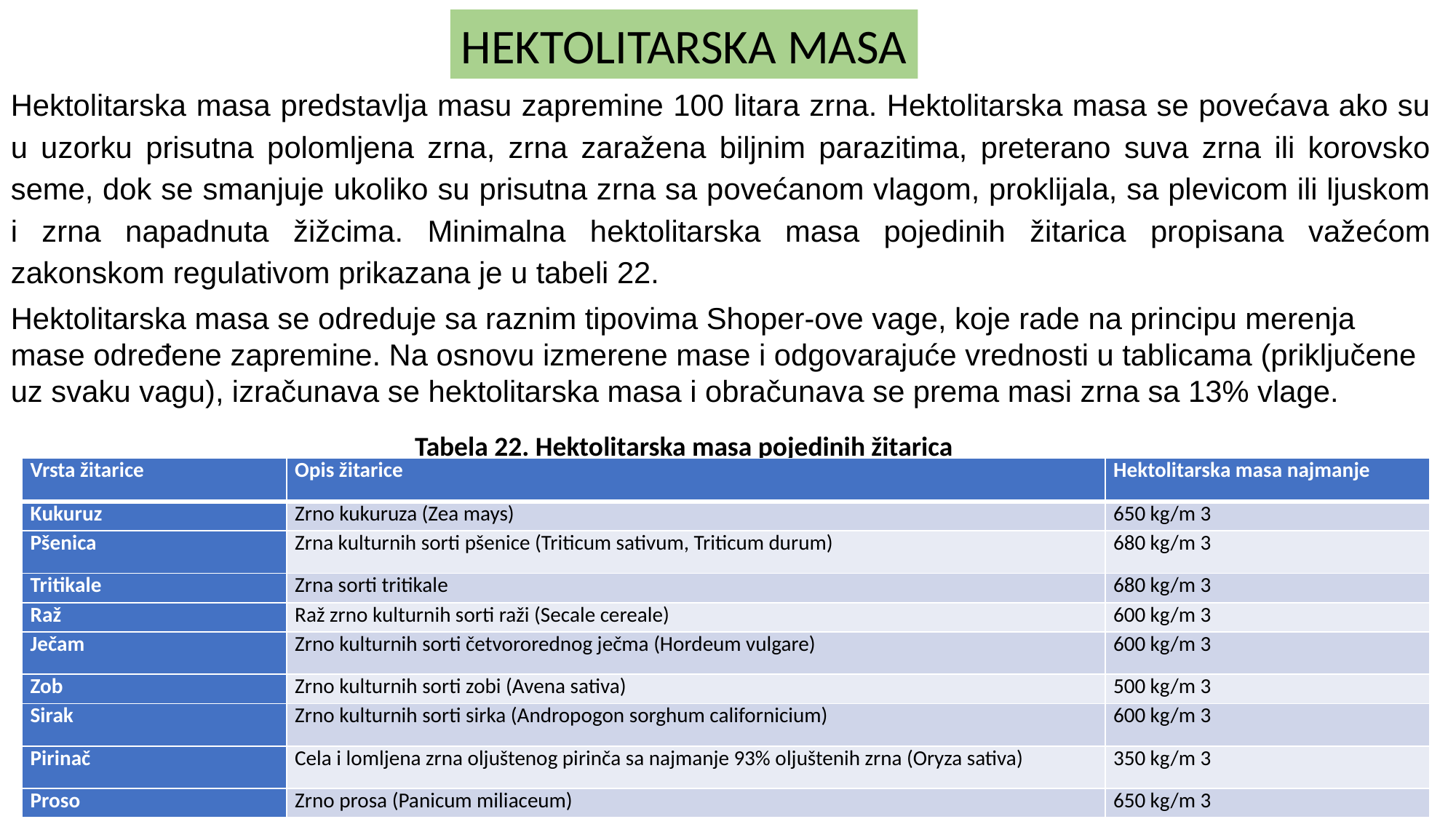

HEKTOLITARSKA MASA
Hektolitarska masa predstavlja masu zapremine 100 litara zrna. Hektolitarska masa se povećava ako su u uzorku prisutna polomljena zrna, zrna zaražena biljnim parazitima, preterano suva zrna ili korovsko seme, dok se smanjuje ukoliko su prisutna zrna sa povećanom vlagom, proklijala, sa plevicom ili ljuskom i zrna napadnuta žižcima. Minimalna hektolitarska masa pojedinih žitarica propisana važećom zakonskom regulativom prikazana je u tabeli 22.
Hektolitarska masa se odreduje sa raznim tipovima Shoper-ove vage, koje rade na principu merenja mase određene zapremine. Na osnovu izmerene mase i odgovarajuće vrednosti u tablicama (priključene uz svaku vagu), izračunava se hektolitarska masa i obračunava se prema masi zrna sa 13% vlage.
Tabela 22. Hektolitarska masa pojedinih žitarica
| Vrsta žitarice | Opis žitarice | Hektolitarska masa najmanje |
| --- | --- | --- |
| Kukuruz | Zrno kukuruza (Zea mays) | 650 kg/m 3 |
| Pšenica | Zrna kulturnih sorti pšenice (Triticum sativum, Triticum durum) | 680 kg/m 3 |
| Tritikale | Zrna sorti tritikale | 680 kg/m 3 |
| Raž | Raž zrno kulturnih sorti raži (Secale cereale) | 600 kg/m 3 |
| Ječam | Zrno kulturnih sorti četvororednog ječma (Hordeum vulgare) | 600 kg/m 3 |
| Zob | Zrno kulturnih sorti zobi (Avena sativa) | 500 kg/m 3 |
| Sirak | Zrno kulturnih sorti sirka (Andropogon sorghum californicium) | 600 kg/m 3 |
| Pirinač | Cela i lomljena zrna oljuštenog pirinča sa najmanje 93% oljuštenih zrna (Oryza sativa) | 350 kg/m 3 |
| Proso | Zrno prosa (Panicum miliaceum) | 650 kg/m 3 |